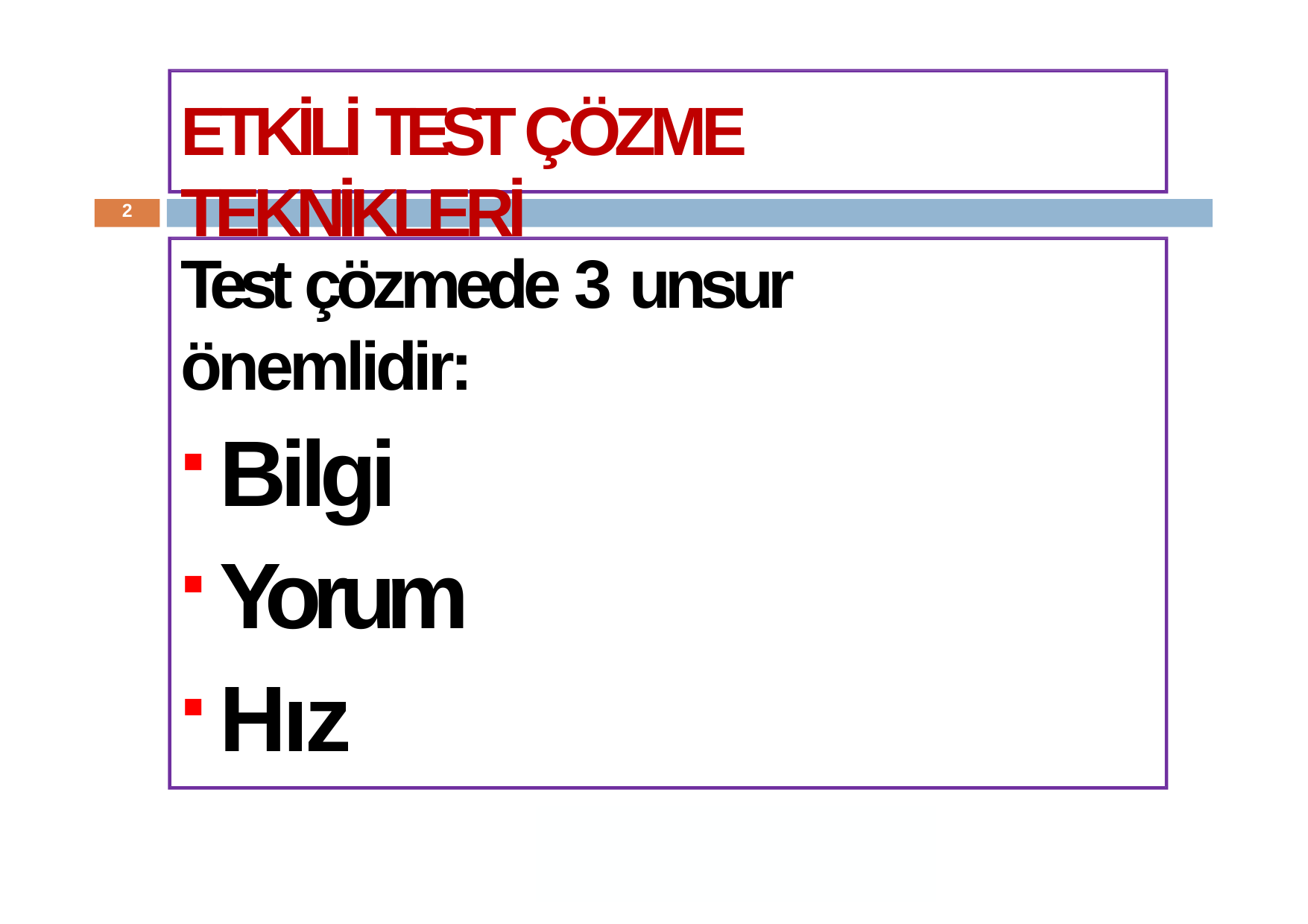

# ETKİLİ TEST ÇÖZME TEKNİKLERİ
2

Test çözmede 3 unsur önemlidir:
Bilgi
Yorum
Hız

KOCASİNAN ANADOLU LİSESİ